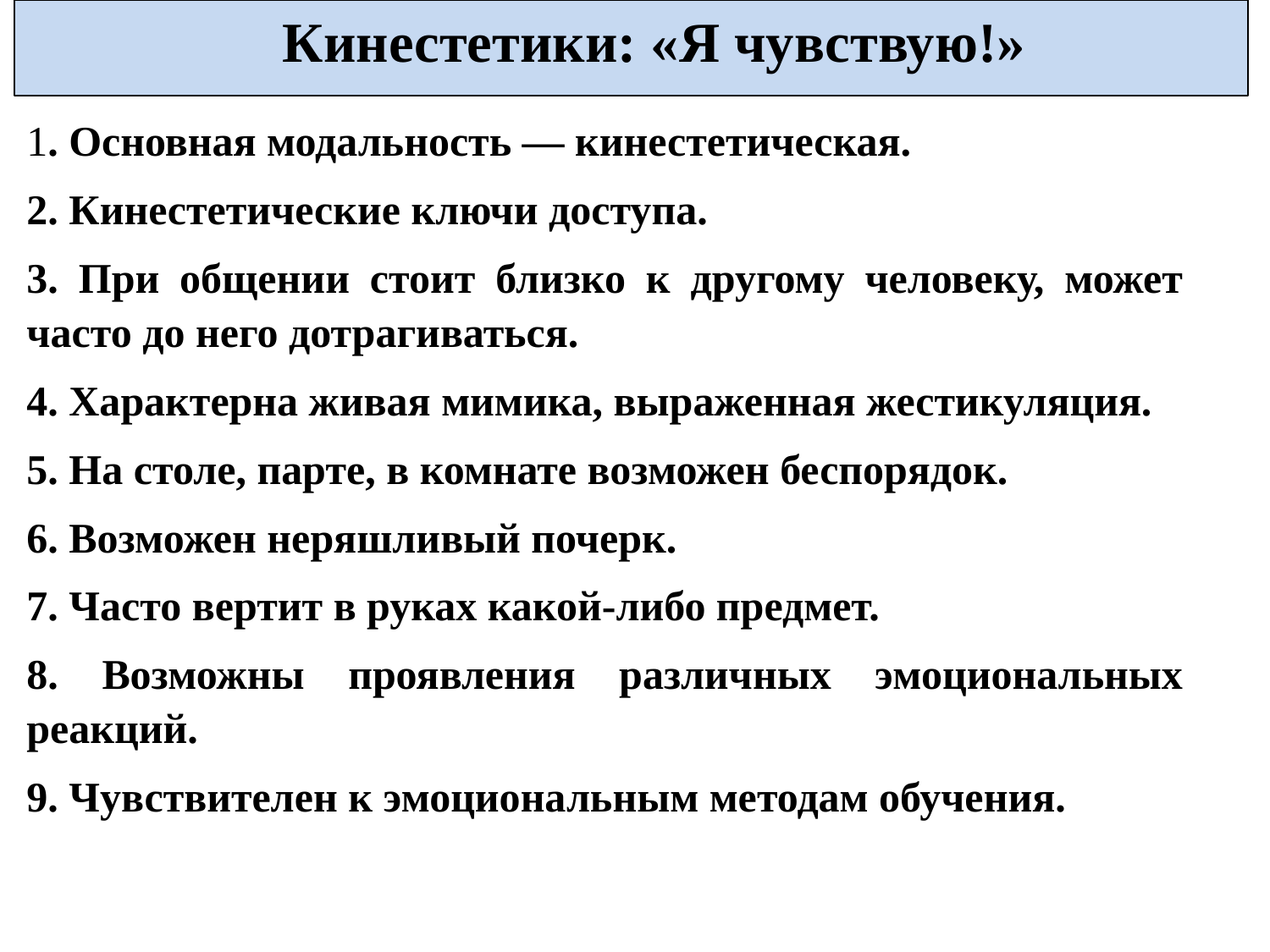

Кинестетики: «Я чувствую!»
1. Основная модальность — кинестетическая.
2. Кинестетические ключи доступа.
3. При общении стоит близко к другому человеку, может часто до него дотрагиваться.
4. Характерна живая мимика, выраженная жестикуляция.
5. На столе, парте, в комнате возможен беспорядок.
6. Возможен неряшливый почерк.
7. Часто вертит в руках какой-либо предмет.
8. Возможны проявления различных эмоциональных реакций.
9. Чувствителен к эмоциональным методам обучения.